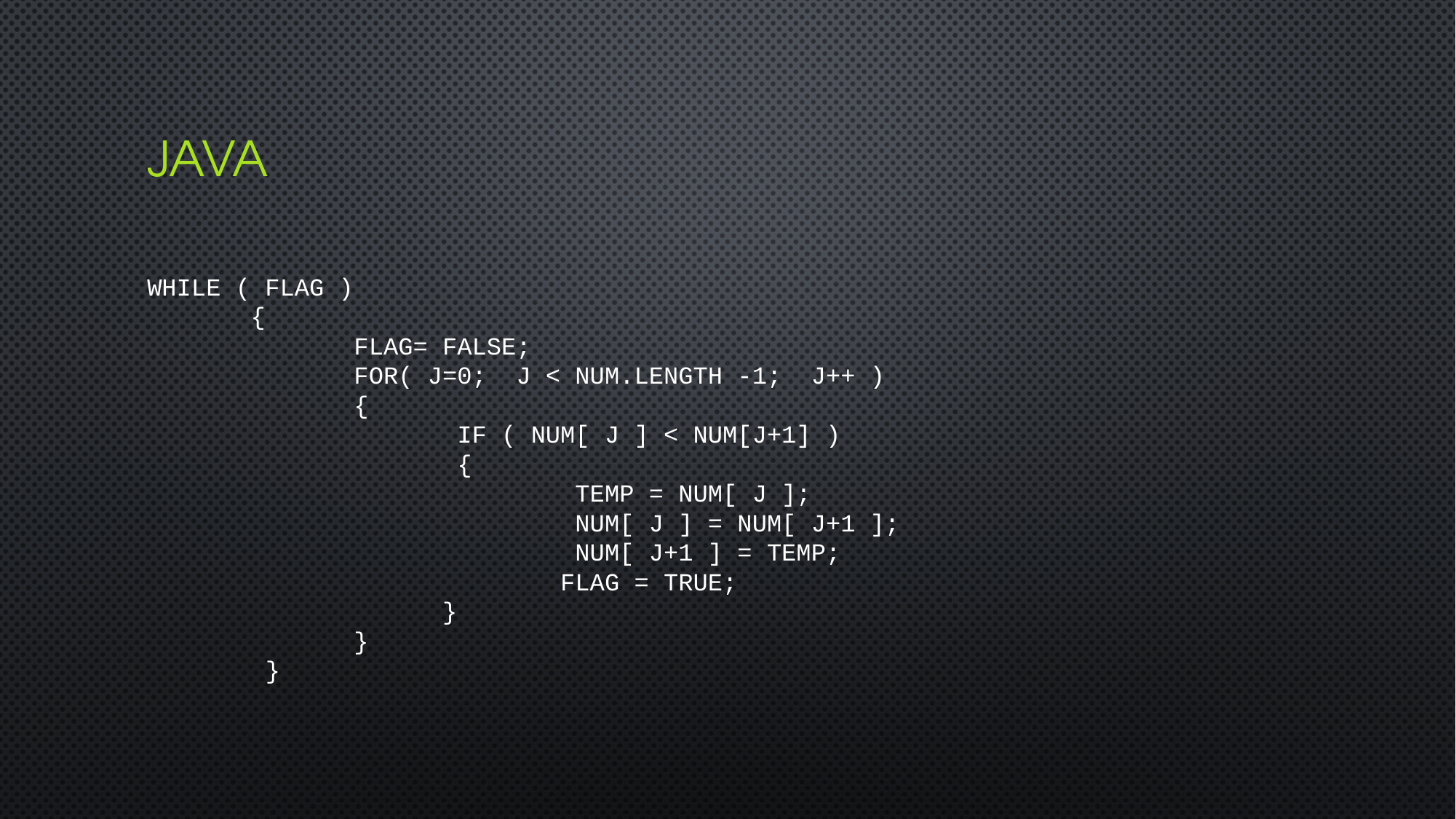

# java
while ( flag )
     {
            flag= false;   
            for( j=0;  j < num.length -1;  j++ )
            {
                   if ( num[ j ] < num[j+1] )  
                   {
                           temp = num[ j ];              
                           num[ j ] = num[ j+1 ];
                           num[ j+1 ] = temp;
                          flag = true;               
                  }
            }
      }